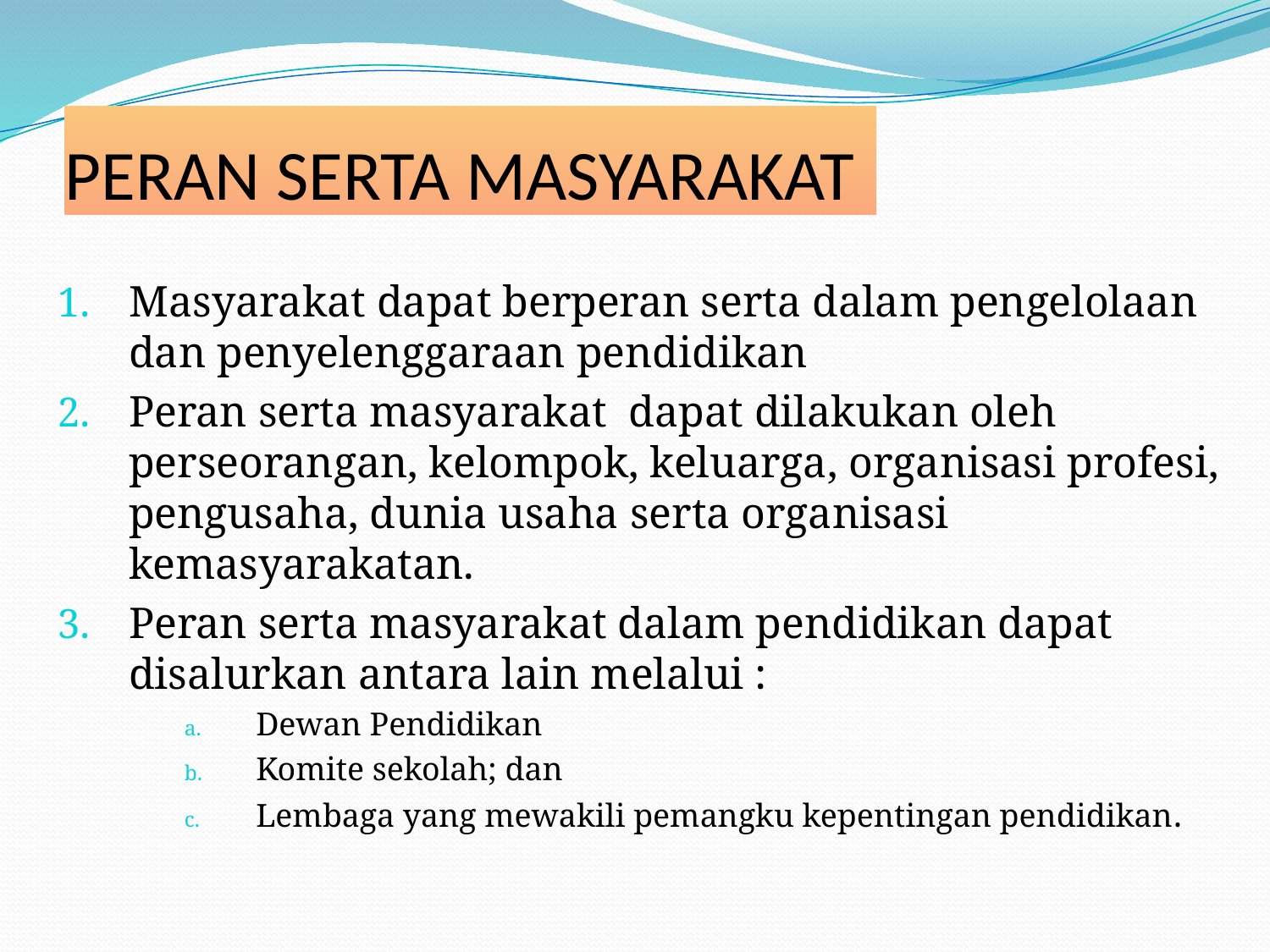

# PERAN SERTA MASYARAKAT
Masyarakat dapat berperan serta dalam pengelolaan dan penyelenggaraan pendidikan
Peran serta masyarakat  dapat dilakukan oleh perseorangan, kelompok, keluarga, organisasi profesi, pengusaha, dunia usaha serta organisasi kemasyarakatan.
Peran serta masyarakat dalam pendidikan dapat disalurkan antara lain melalui :
Dewan Pendidikan
Komite sekolah; dan
Lembaga yang mewakili pemangku kepentingan pendidikan.